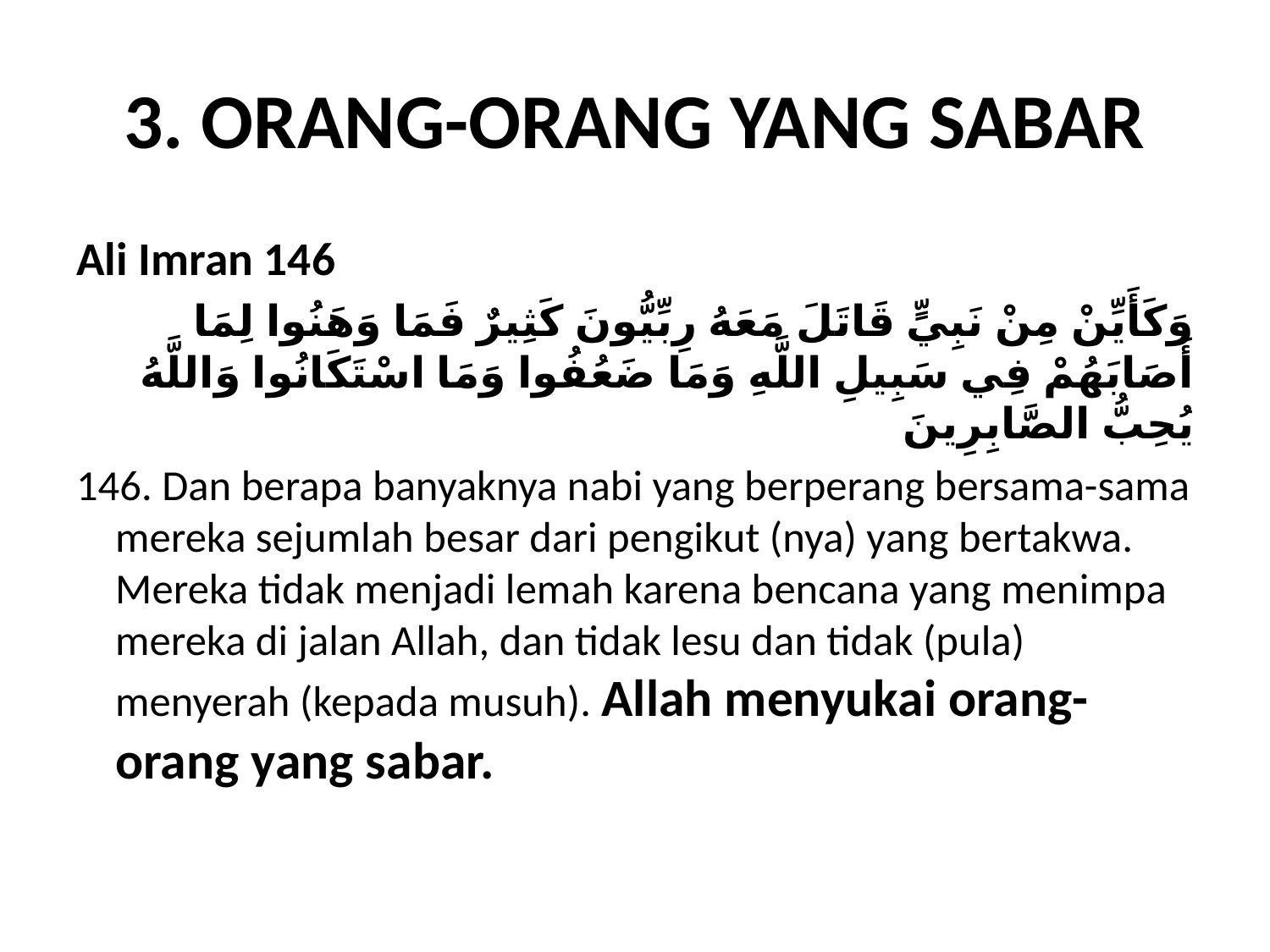

# 3. ORANG-ORANG YANG SABAR
Ali Imran 146
وَكَأَيِّنْ مِنْ نَبِيٍّ قَاتَلَ مَعَهُ رِبِّيُّونَ كَثِيرٌ فَمَا وَهَنُوا لِمَا أَصَابَهُمْ فِي سَبِيلِ اللَّهِ وَمَا ضَعُفُوا وَمَا اسْتَكَانُوا وَاللَّهُ يُحِبُّ الصَّابِرِينَ
146. Dan berapa banyaknya nabi yang berperang bersama-sama mereka sejumlah besar dari pengikut (nya) yang bertakwa. Mereka tidak menjadi lemah karena bencana yang menimpa mereka di jalan Allah, dan tidak lesu dan tidak (pula) menyerah (kepada musuh). Allah menyukai orang-orang yang sabar.